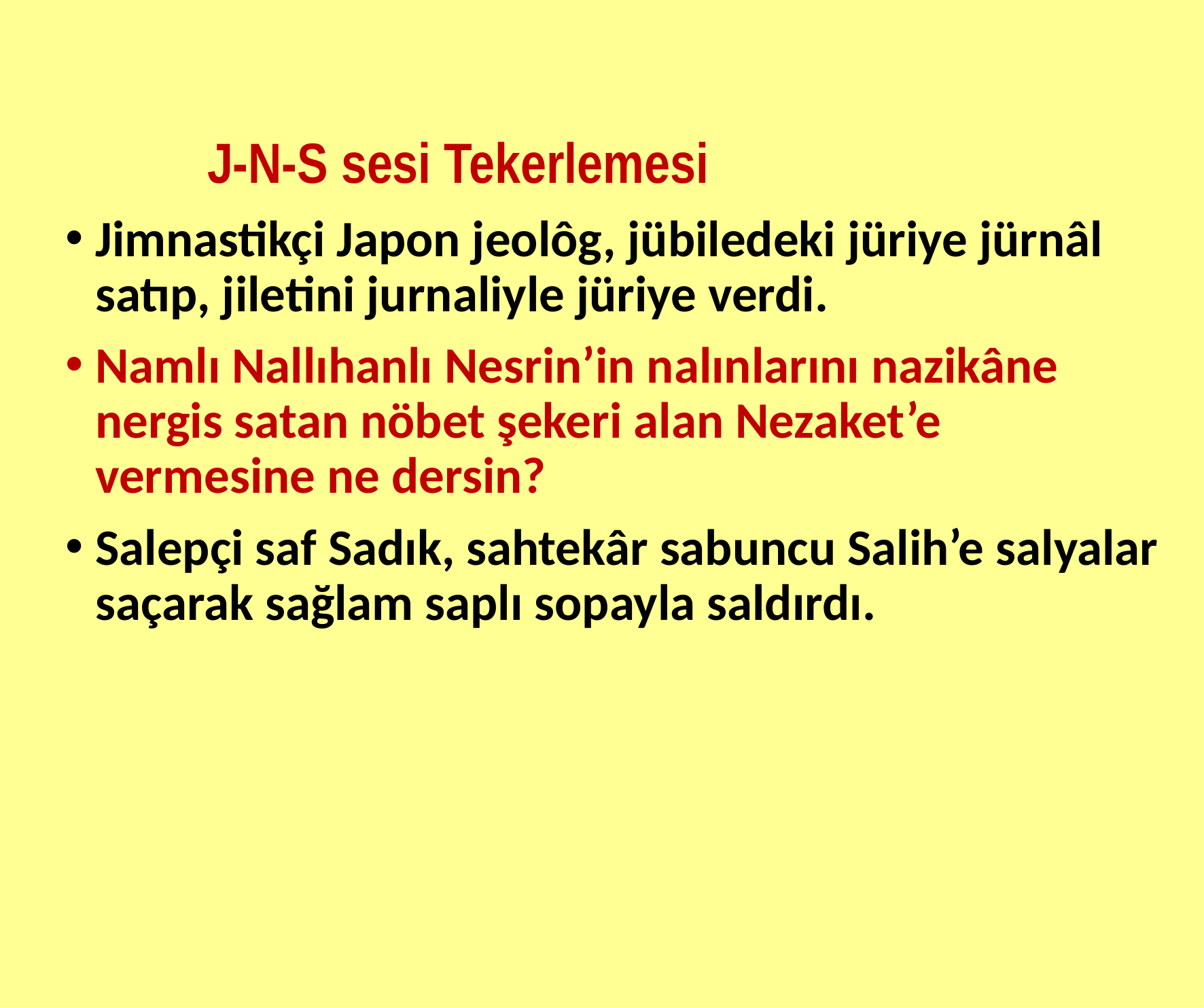

J-N-S sesi Tekerlemesi
Jimnastikçi Japon jeolôg, jübiledeki jüriye jürnâl satıp, jiletini jurnaliyle jüriye verdi.
Namlı Nallıhanlı Nesrin’in nalınlarını nazikâne nergis satan nöbet şekeri alan Nezaket’e vermesine ne dersin?
Salepçi saf Sadık, sahtekâr sabuncu Salih’e salyalar saçarak sağlam saplı sopayla saldırdı.